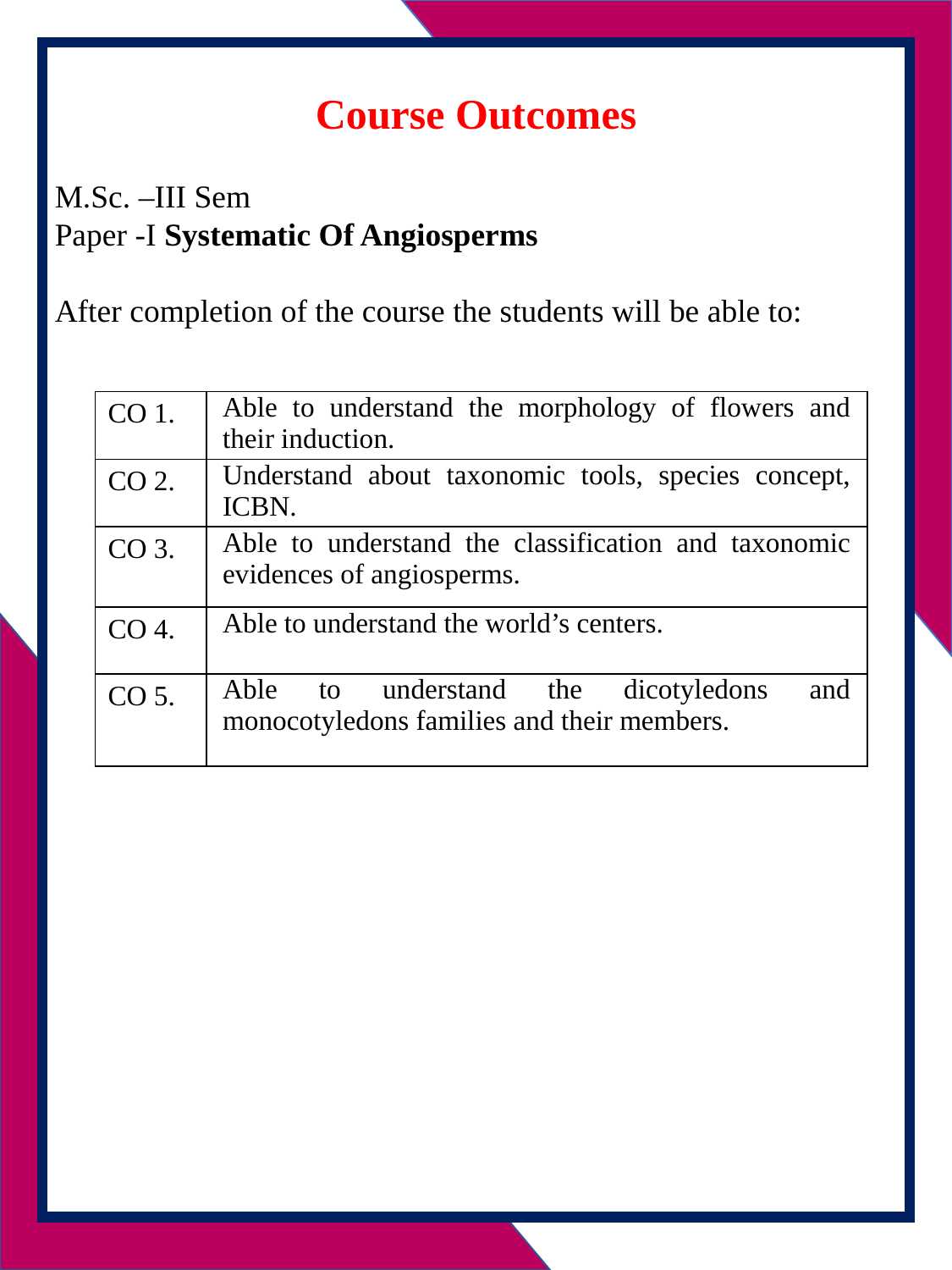

Course Outcomes

M.Sc. –III Sem
Paper -I Systematic Of Angiosperms

After completion of the course the students will be able to:

| CO 1. | Able to understand the morphology of flowers and their induction. |
| --- | --- |
| CO 2. | Understand about taxonomic tools, species concept, ICBN. |
| CO 3. | Able to understand the classification and taxonomic evidences of angiosperms. |
| CO 4. | Able to understand the world’s centers. |
| CO 5. | Able to understand the dicotyledons and monocotyledons families and their members. |